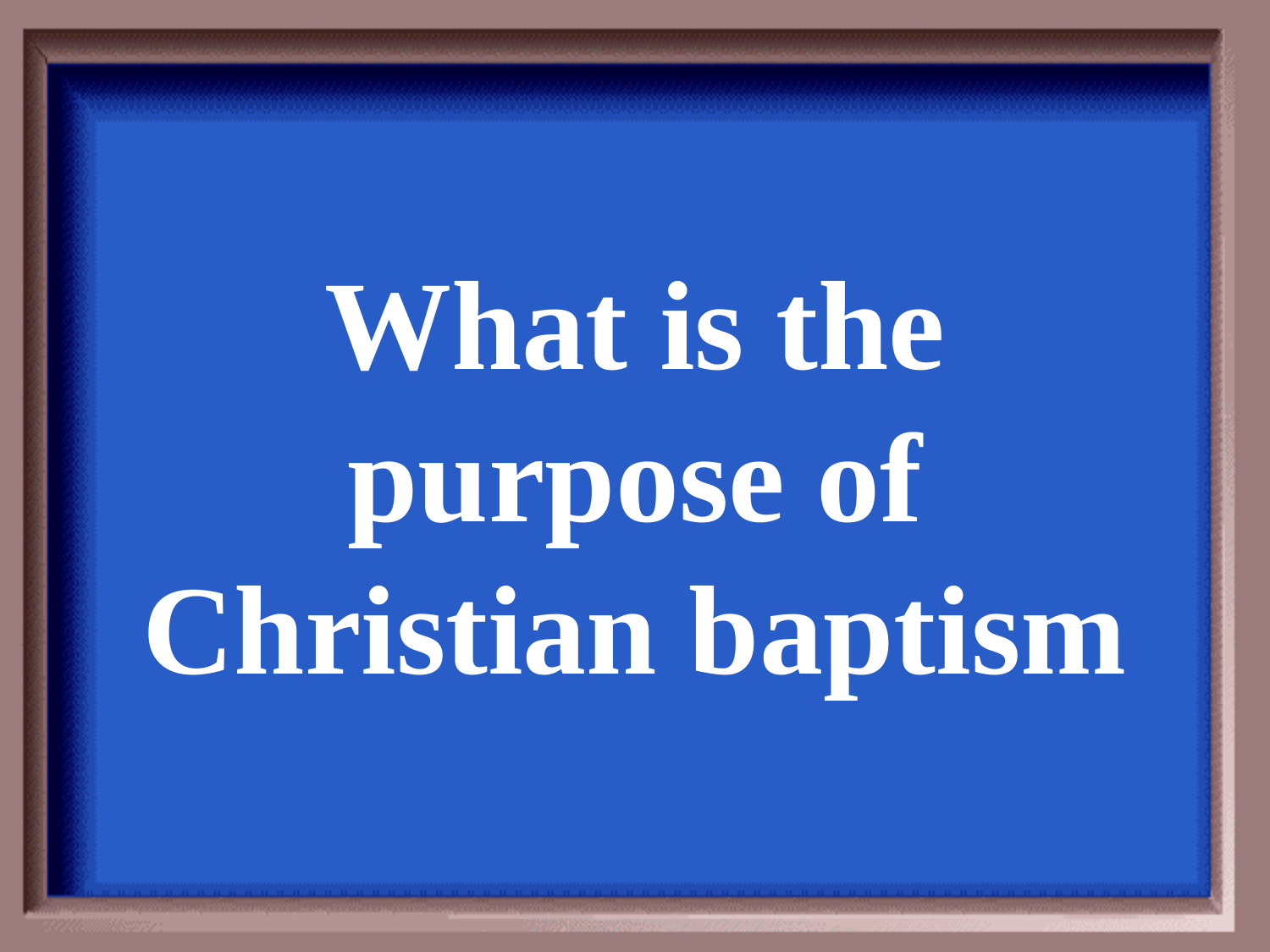

What is the purpose of Christian baptism